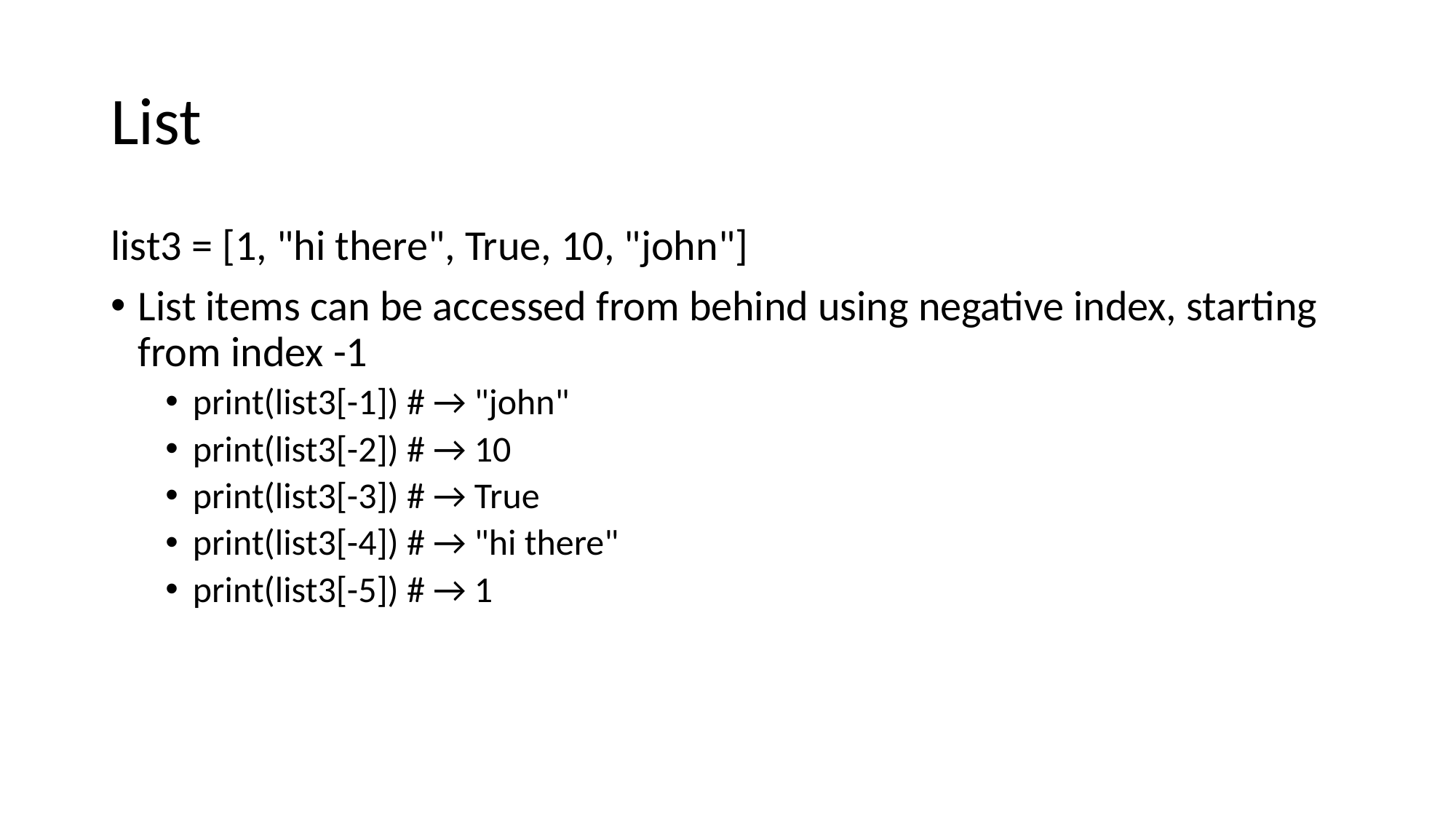

# List
list3 = [1, "hi there", True, 10, "john"]
List items can be accessed from behind using negative index, starting from index -1
print(list3[-1]) # → "john"
print(list3[-2]) # → 10
print(list3[-3]) # → True
print(list3[-4]) # → "hi there"
print(list3[-5]) # → 1